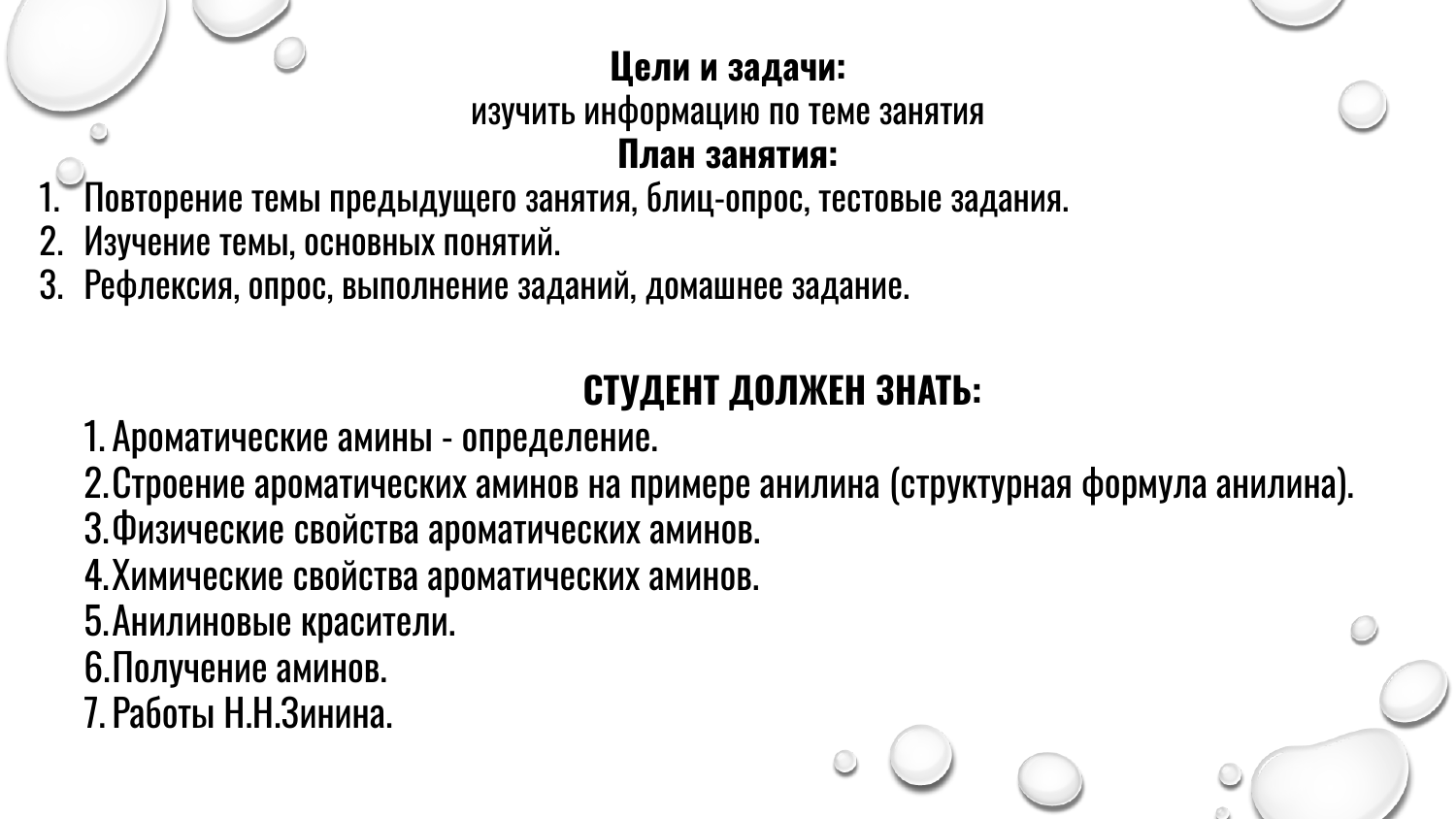

Цели и задачи:
изучить информацию по теме занятия
План занятия:
Повторение темы предыдущего занятия, блиц-опрос, тестовые задания.
Изучение темы, основных понятий.
Рефлексия, опрос, выполнение заданий, домашнее задание.
СТУДЕНТ ДОЛЖЕН ЗНАТЬ:
Ароматические амины - определение.
Строение ароматических аминов на примере анилина (структурная формула анилина).
Физические свойства ароматических аминов.
Химические свойства ароматических аминов.
Анилиновые красители.
Получение аминов.
Работы Н.Н.Зинина.